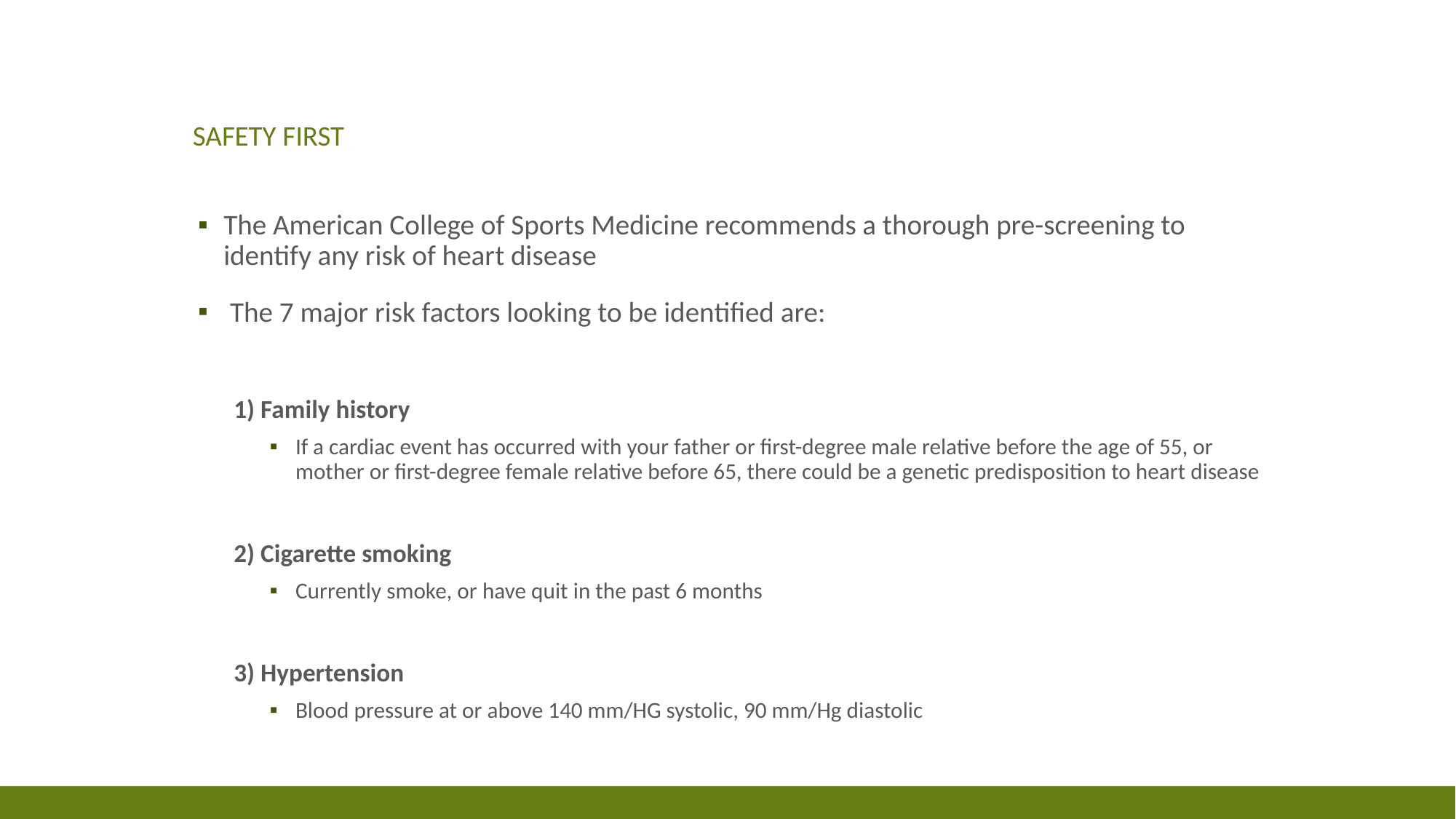

# Safety First
The American College of Sports Medicine recommends a thorough pre-screening to identify any risk of heart disease
 The 7 major risk factors looking to be identified are:

1) Family history
If a cardiac event has occurred with your father or first-degree male relative before the age of 55, or mother or first-degree female relative before 65, there could be a genetic predisposition to heart disease

2) Cigarette smoking
Currently smoke, or have quit in the past 6 months

3) Hypertension
Blood pressure at or above 140 mm/HG systolic, 90 mm/Hg diastolic